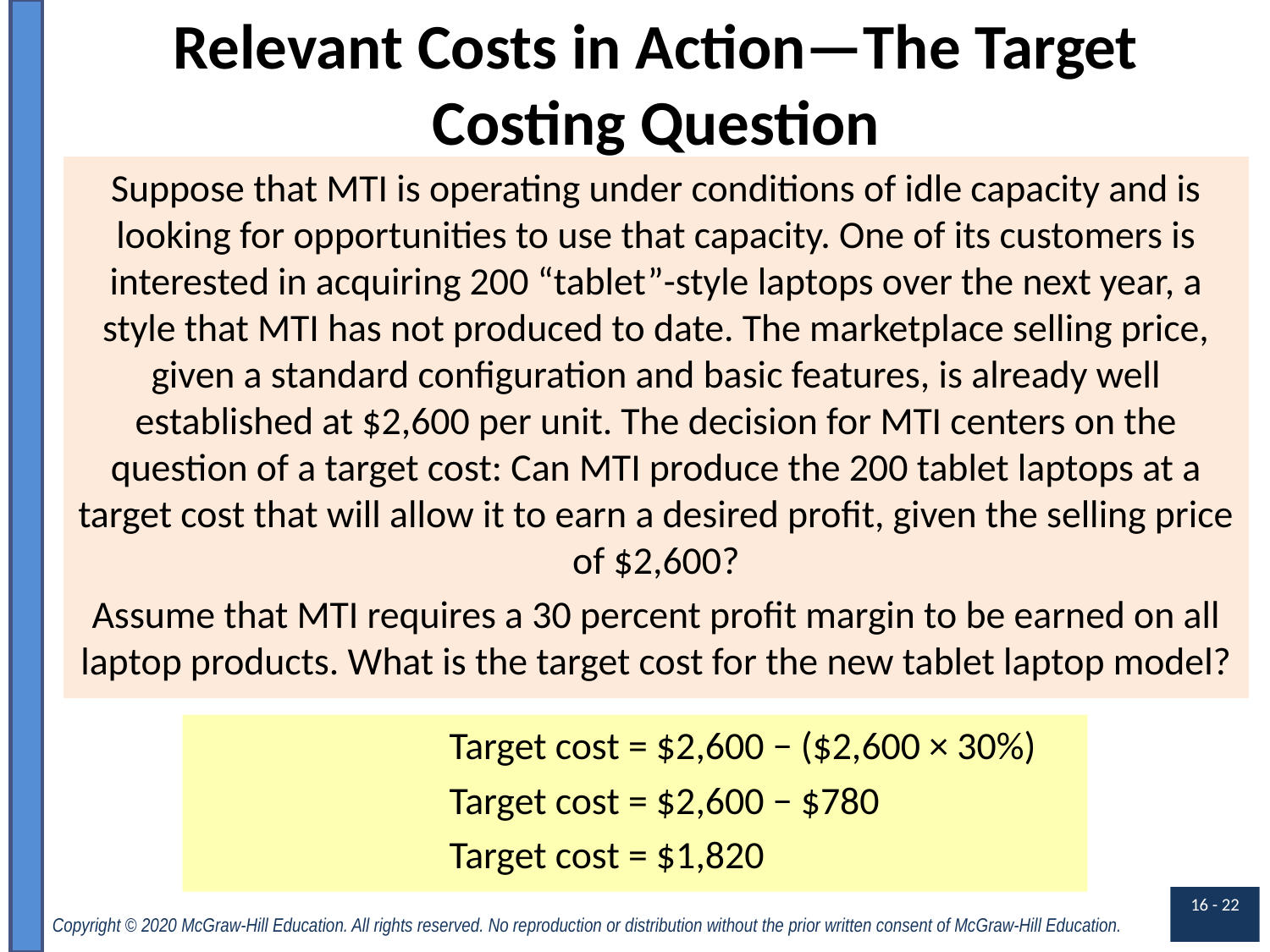

# Relevant Costs in Action—The Target Costing Question
Suppose that MTI is operating under conditions of idle capacity and is looking for opportunities to use that capacity. One of its customers is interested in acquiring 200 “tablet”-style laptops over the next year, a style that MTI has not produced to date. The marketplace selling price, given a standard configuration and basic features, is already well established at $2,600 per unit. The decision for MTI centers on the question of a target cost: Can MTI produce the 200 tablet laptops at a target cost that will allow it to earn a desired profit, given the selling price of $2,600?
Assume that MTI requires a 30 percent profit margin to be earned on all laptop products. What is the target cost for the new tablet laptop model?
		Target cost = $2,600 − ($2,600 × 30%)
		Target cost = $2,600 − $780
		Target cost = $1,820